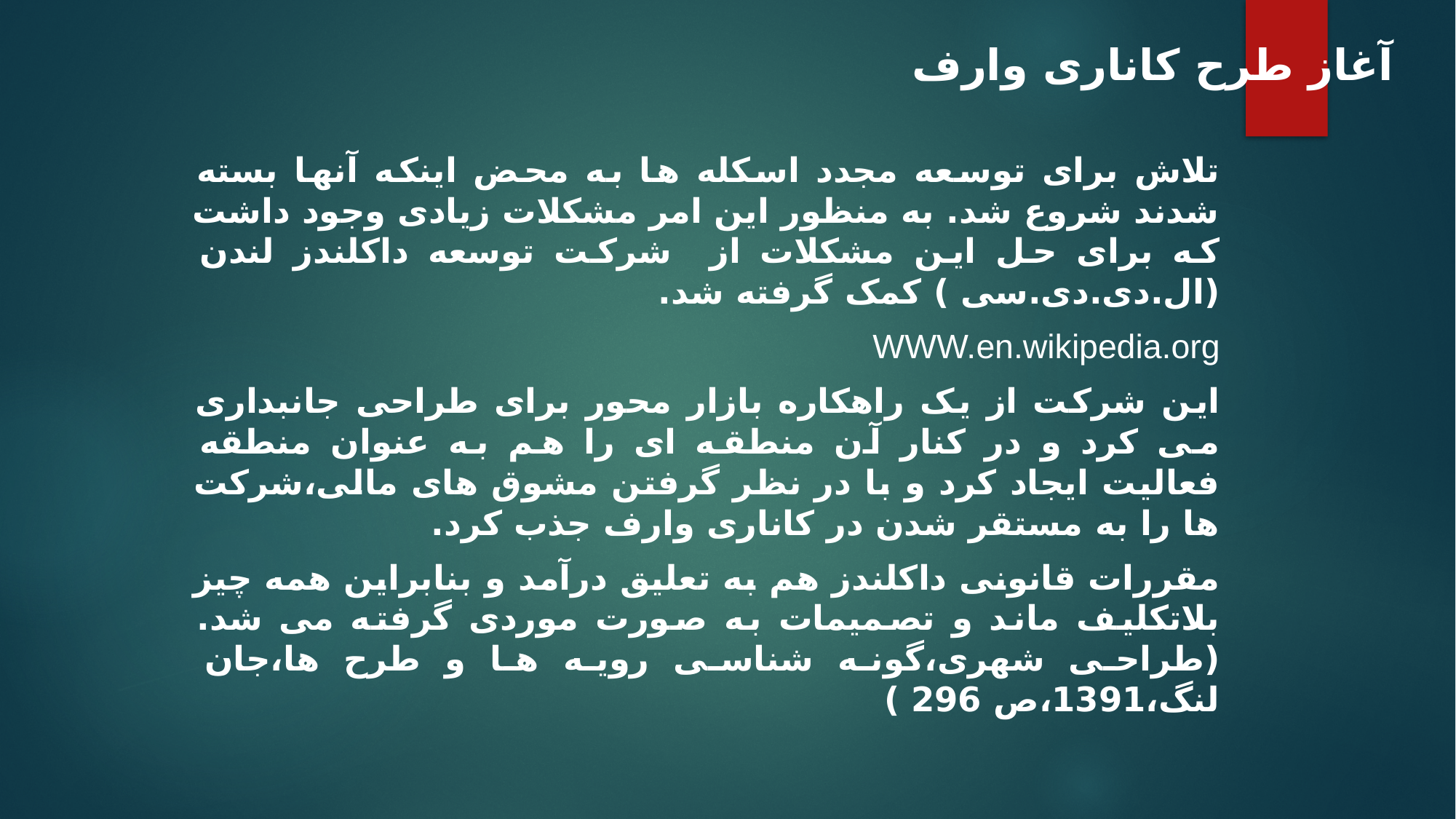

# آغاز طرح کاناری وارف
تلاش برای توسعه مجدد اسکله ها به محض اینکه آنها بسته شدند شروع شد. به منظور این امر مشکلات زیادی وجود داشت که برای حل این مشکلات از  شرکت توسعه داکلندز لندن (ال.دی.دی.سی ) کمک گرفته شد.
WWW.en.wikipedia.org
این شرکت از یک راهکاره بازار محور برای طراحی جانبداری می کرد و در کنار آن منطقه ای را هم به عنوان منطقه فعالیت ایجاد کرد و با در نظر گرفتن مشوق های مالی،شرکت ها را به مستقر شدن در کاناری وارف جذب کرد.
مقررات قانونی داکلندز هم به تعلیق درآمد و بنابراین همه چیز بلاتکلیف ماند و تصمیمات به صورت موردی گرفته می شد. (طراحی شهری،گونه شناسی رویه ها و طرح ها،جان لنگ،1391،ص 296 )